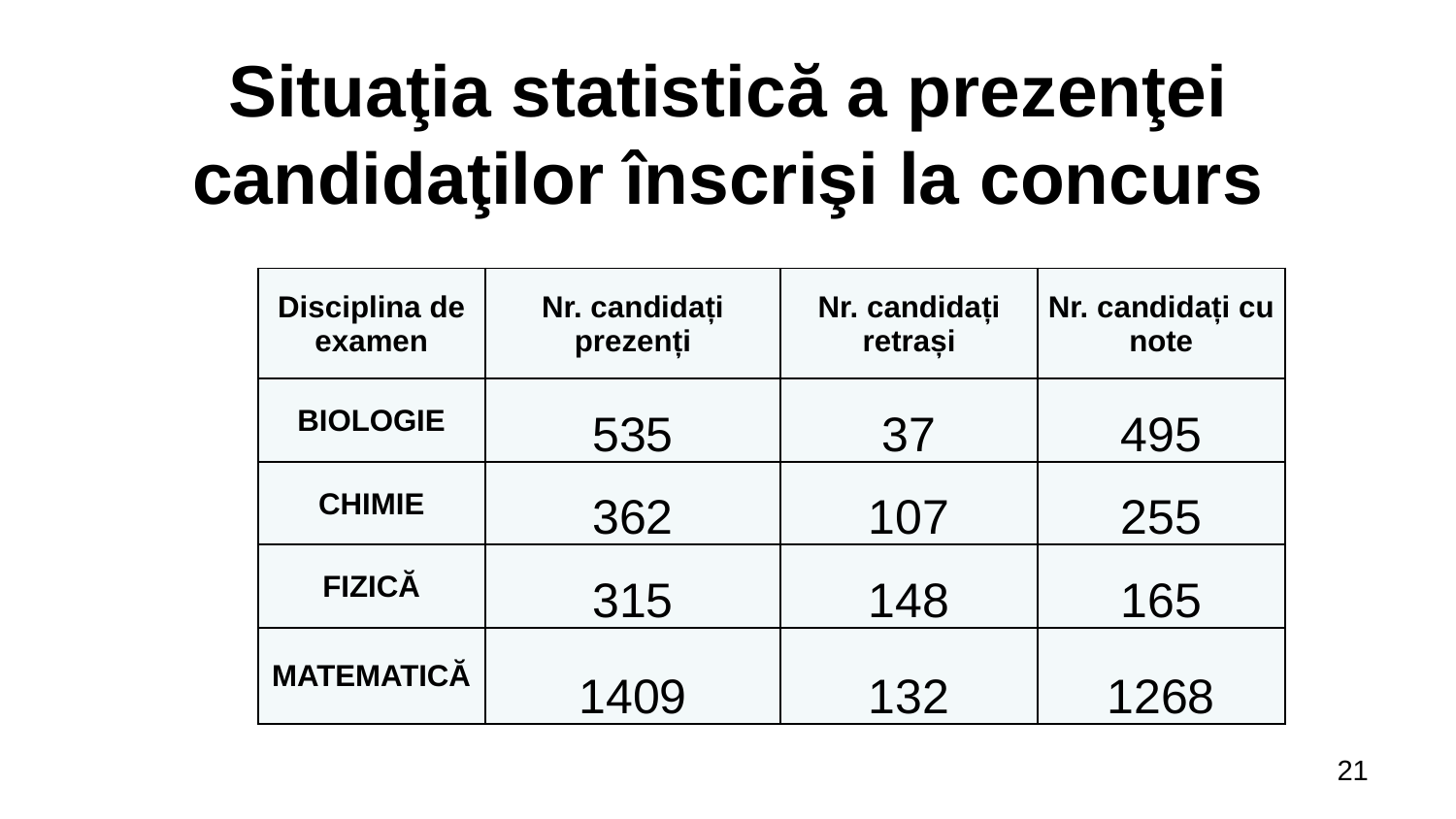

# Situaţia statistică a prezenţei candidaţilor înscrişi la concurs
| Disciplina de examen | Nr. candidați prezenți | Nr. candidați retrași | Nr. candidați cu note |
| --- | --- | --- | --- |
| BIOLOGIE | 535 | 37 | 495 |
| CHIMIE | 362 | 107 | 255 |
| FIZICĂ | 315 | 148 | 165 |
| MATEMATICĂ | 1409 | 132 | 1268 |
21